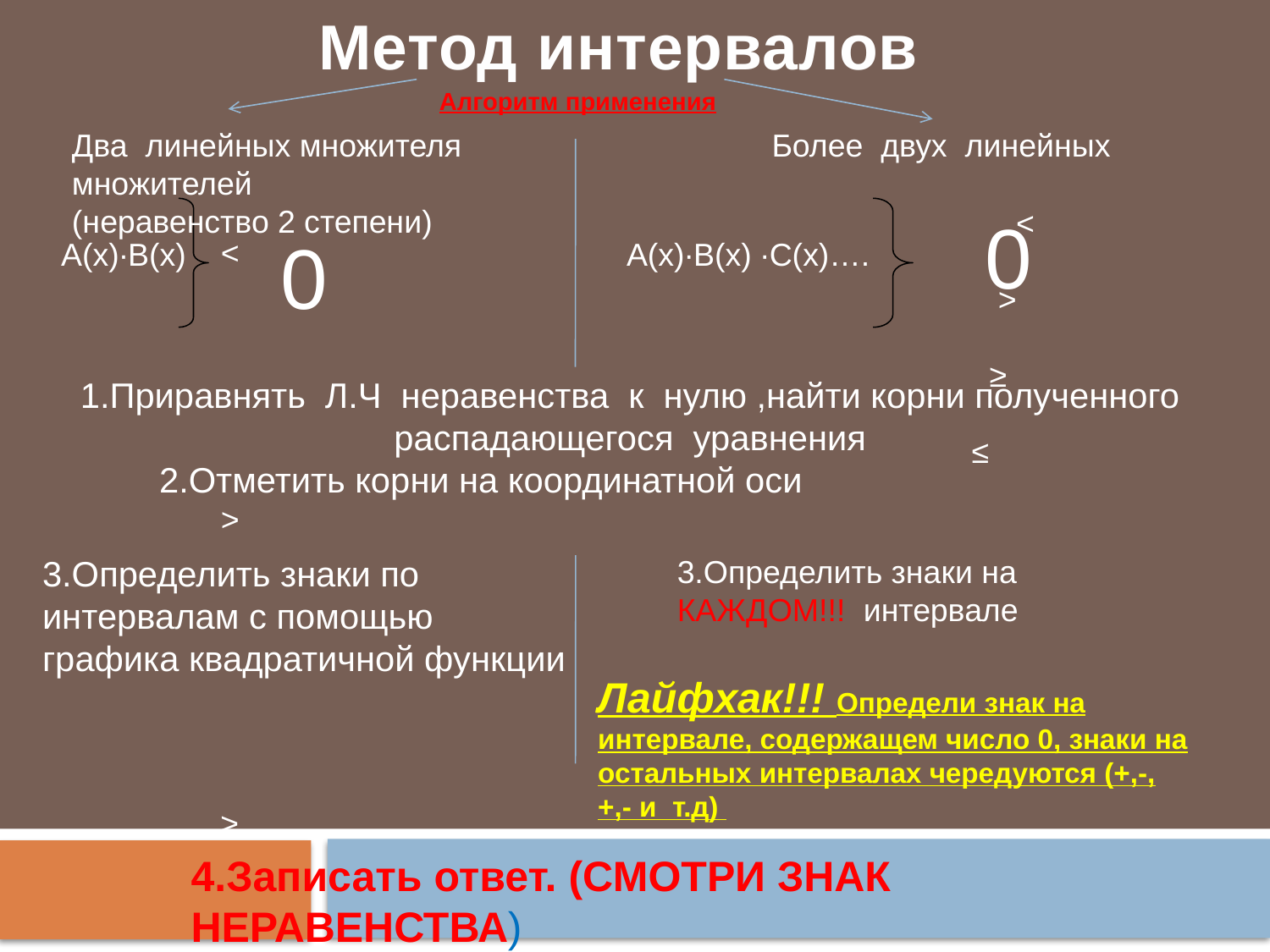

Метод интервалов
Алгоритм применения
Два  линейных множителя                                   Более  двух  линейных множителей
(неравенство 2 степени)
                   <                  ˃                   ≥                  ≤
 <                  ˃                     ≥                 ≤

0
 А(х)∙В(х)

0
 А(х)∙В(х) ∙С(х)….

1.Приравнять  Л.Ч  неравенства  к  нулю ,найти корни полученного распадающегося  уравнения
           2.Отметить корни на координатной оси
3.Определить знаки по интервалам с помощью
графика квадратичной функции
3.Определить знаки на КАЖДОМ!!!  интервале
Лайфхак!!! Определи знак на интервале, содержащем число 0, знаки на остальных интервалах чередуются (+,-,+,- и  т.д)
4.Записать ответ. (СМОТРИ ЗНАК НЕРАВЕНСТВА)